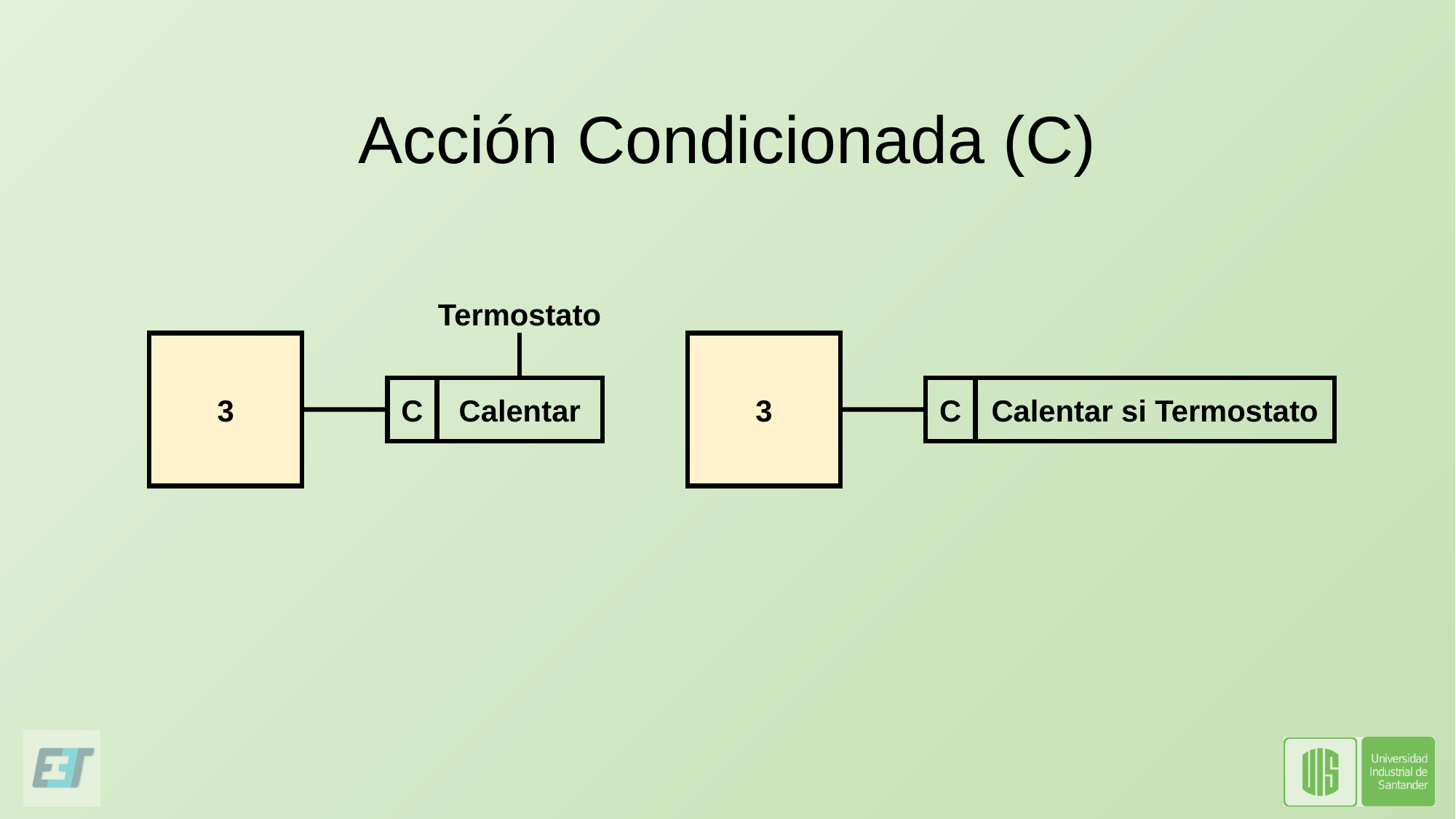

# Acción Condicionada (C)
Termostato
3
C
Calentar
3
C
Calentar si Termostato